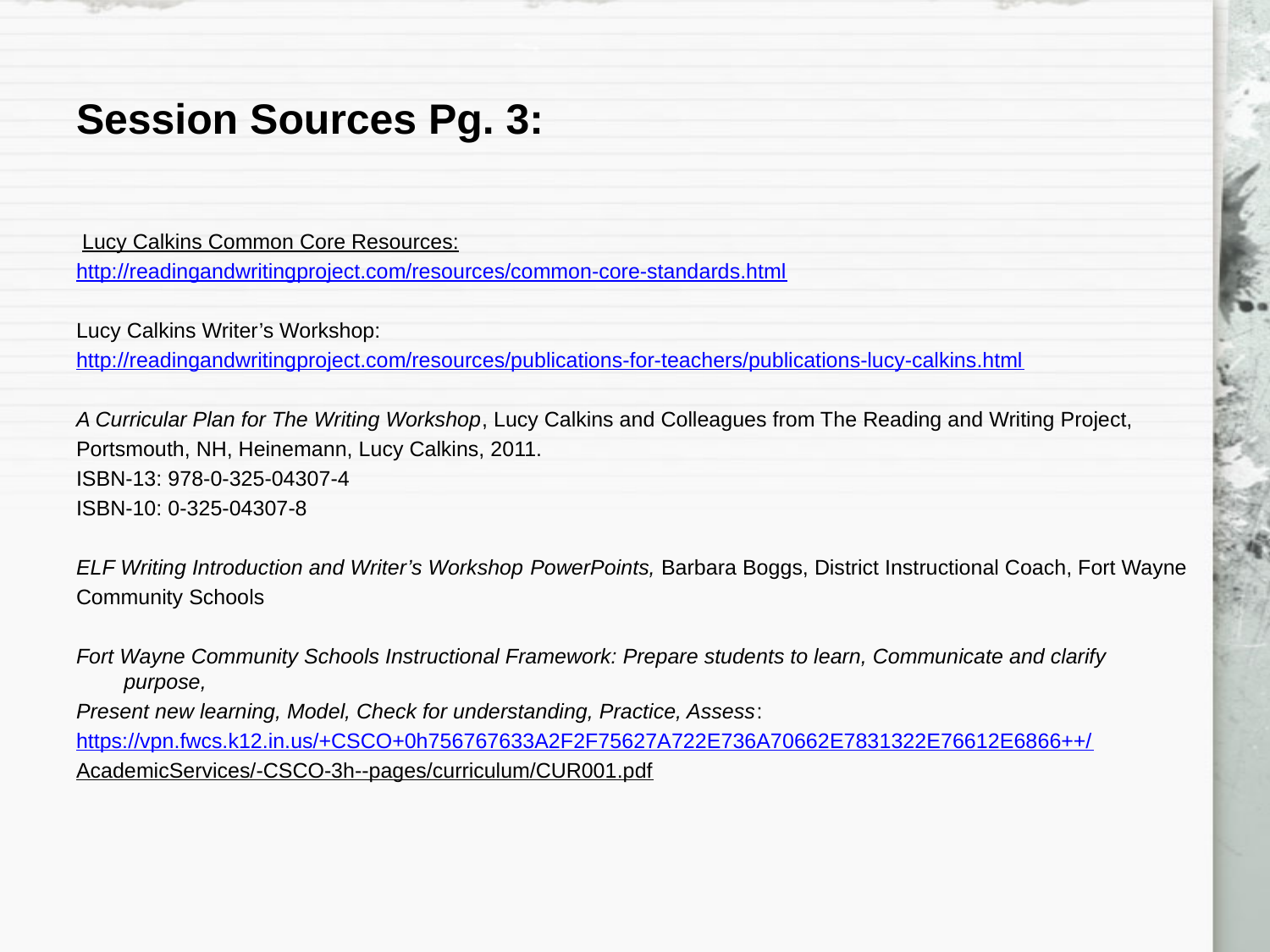

# Session Sources Pg. 3:
 Lucy Calkins Common Core Resources:
http://readingandwritingproject.com/resources/common-core-standards.html

Lucy Calkins Writer’s Workshop:
http://readingandwritingproject.com/resources/publications-for-teachers/publications-lucy-calkins.html

A Curricular Plan for The Writing Workshop, Lucy Calkins and Colleagues from The Reading and Writing Project,
Portsmouth, NH, Heinemann, Lucy Calkins, 2011.
ISBN-13: 978-0-325-04307-4
ISBN-10: 0-325-04307-8

ELF Writing Introduction and Writer’s Workshop PowerPoints, Barbara Boggs, District Instructional Coach, Fort Wayne
Community Schools

Fort Wayne Community Schools Instructional Framework: Prepare students to learn, Communicate and clarify purpose,
Present new learning, Model, Check for understanding, Practice, Assess:
https://vpn.fwcs.k12.in.us/+CSCO+0h756767633A2F2F75627A722E736A70662E7831322E76612E6866++/
AcademicServices/-CSCO-3h--pages/curriculum/CUR001.pdf